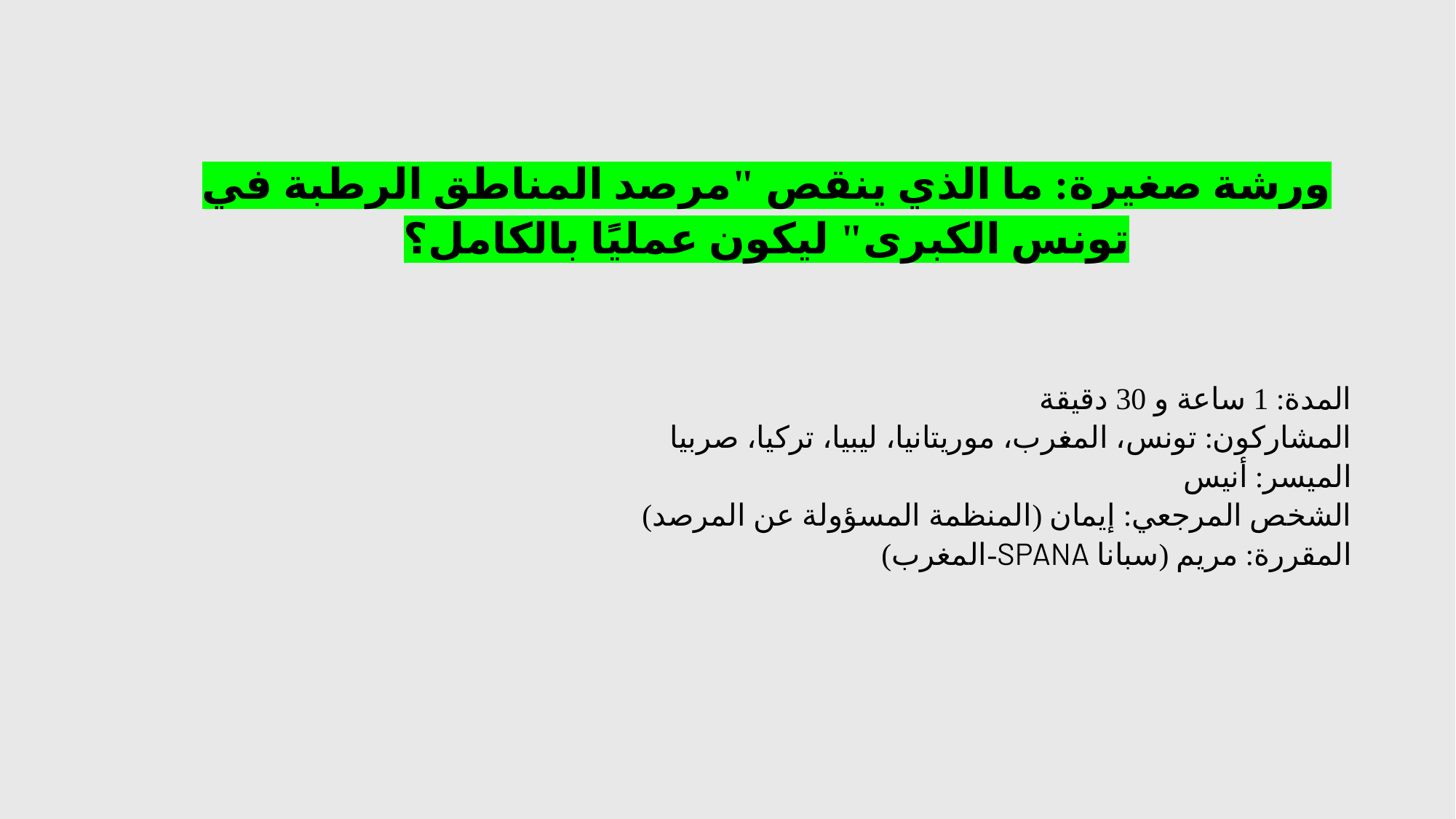

ورشة صغيرة: ما الذي ينقص "مرصد المناطق الرطبة في تونس الكبرى" ليكون عمليًا بالكامل؟

المدة: 1 ساعة و 30 دقيقة
المشاركون: تونس، المغرب، موريتانيا، ليبيا، تركيا، صربيا
الميسر: أنيس
الشخص المرجعي: إيمان (المنظمة المسؤولة عن المرصد)
المقررة: مريم (سبانا SPANA-المغرب)